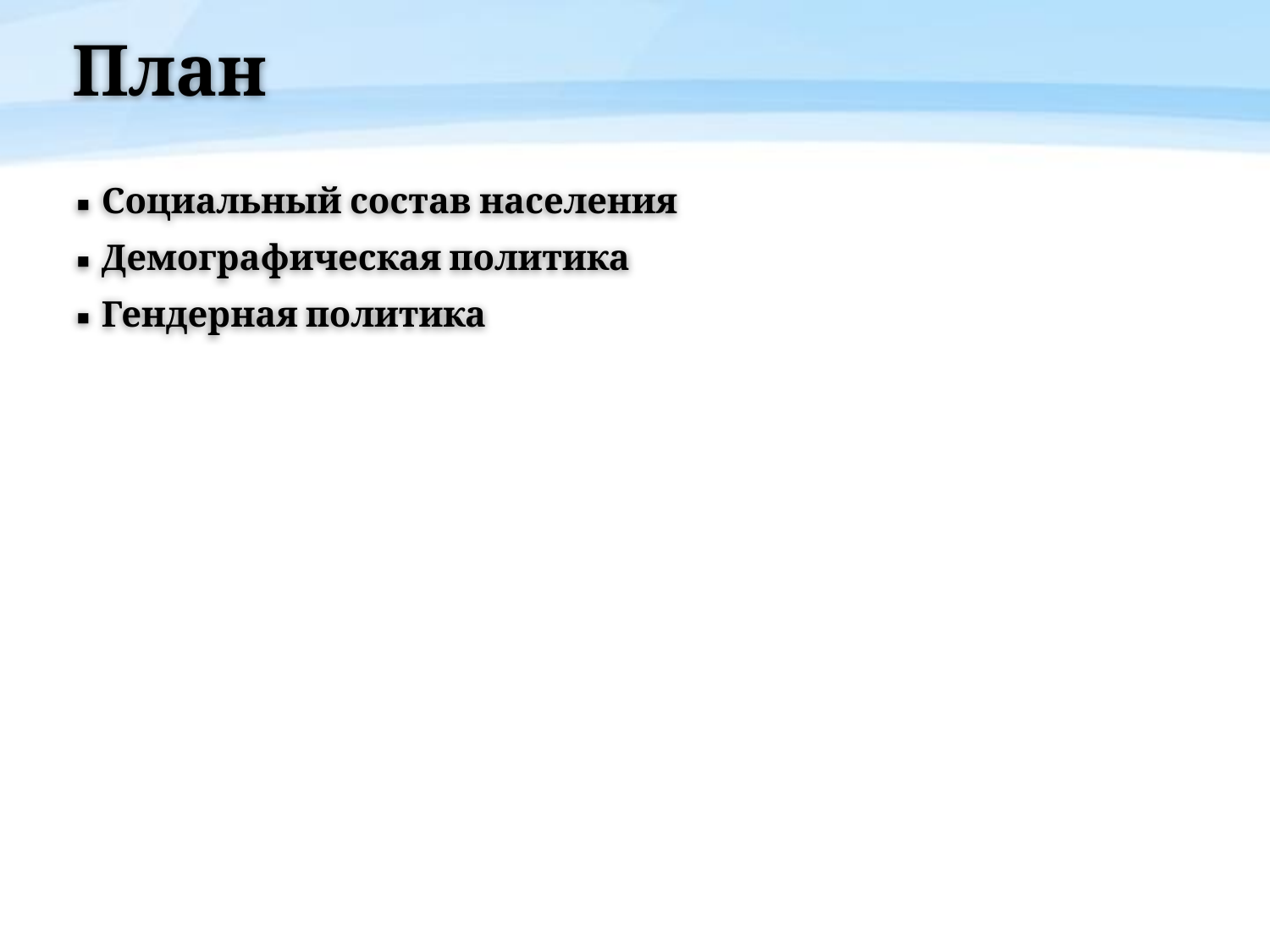

# План
Социальный состав населения
Демографическая политика
Гендерная политика